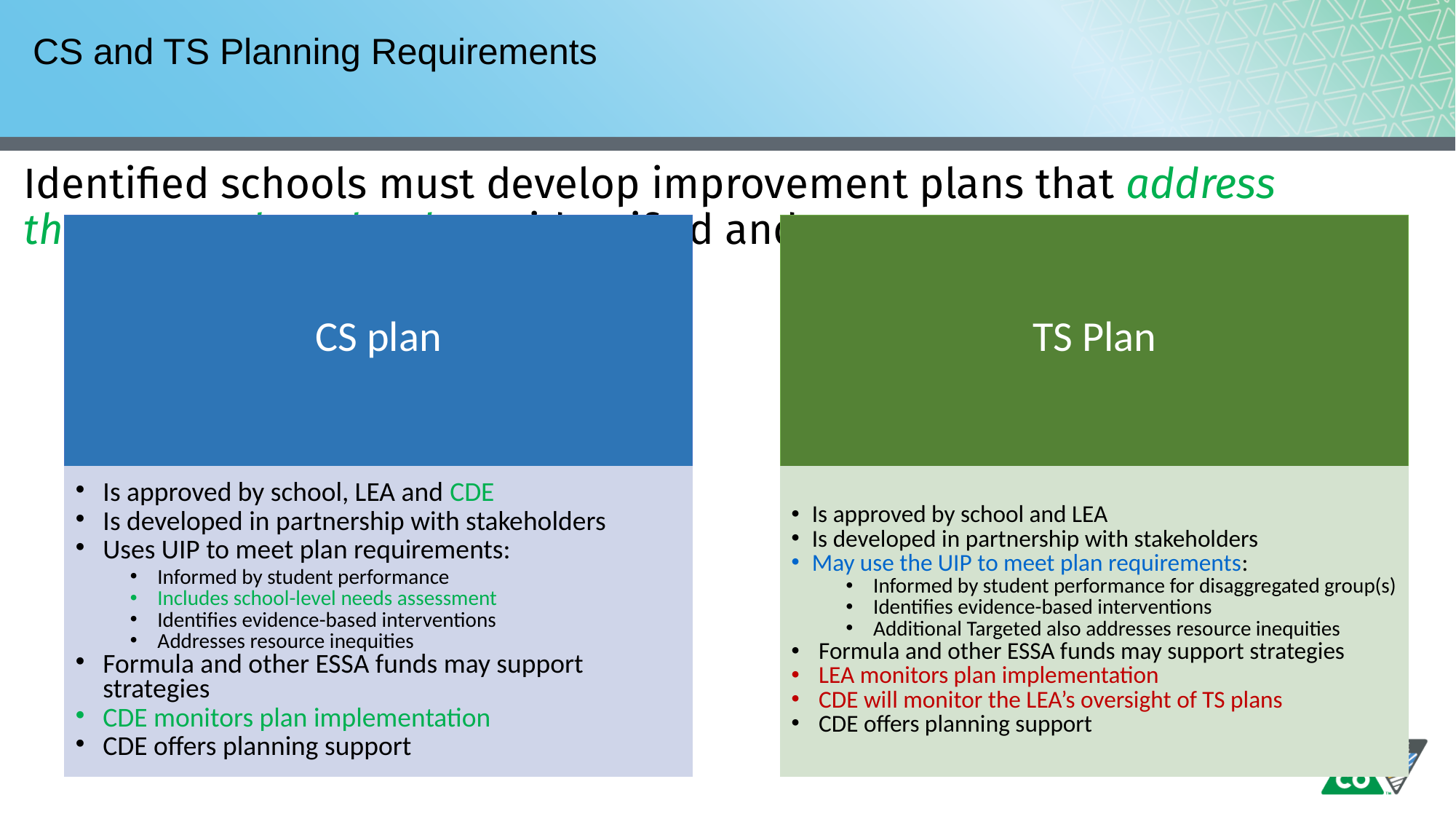

# CS and TS Planning Requirements
Identified schools must develop improvement plans that address the reason the school was identified and…
CS plan
Is approved by school, LEA and CDE
Is developed in partnership with stakeholders
Formula and other ESSA funds may support strategies
CDE monitors plan implementation
TS Plan
Is approved by school and LEA
May use the UIP to meet plan requirements:
Formula and other ESSA funds may support strategies
CDE offers planning support
Is developed in partnership with stakeholders
Uses UIP to meet plan requirements:
Informed by student performance
Includes school-level needs assessment
Identifies evidence-based interventions
Addresses resource inequities
CDE offers planning support
Informed by student performance for disaggregated group(s)
Identifies evidence-based interventions
Additional Targeted also addresses resource inequities
LEA monitors plan implementation
CDE will monitor the LEA’s oversight of TS plans